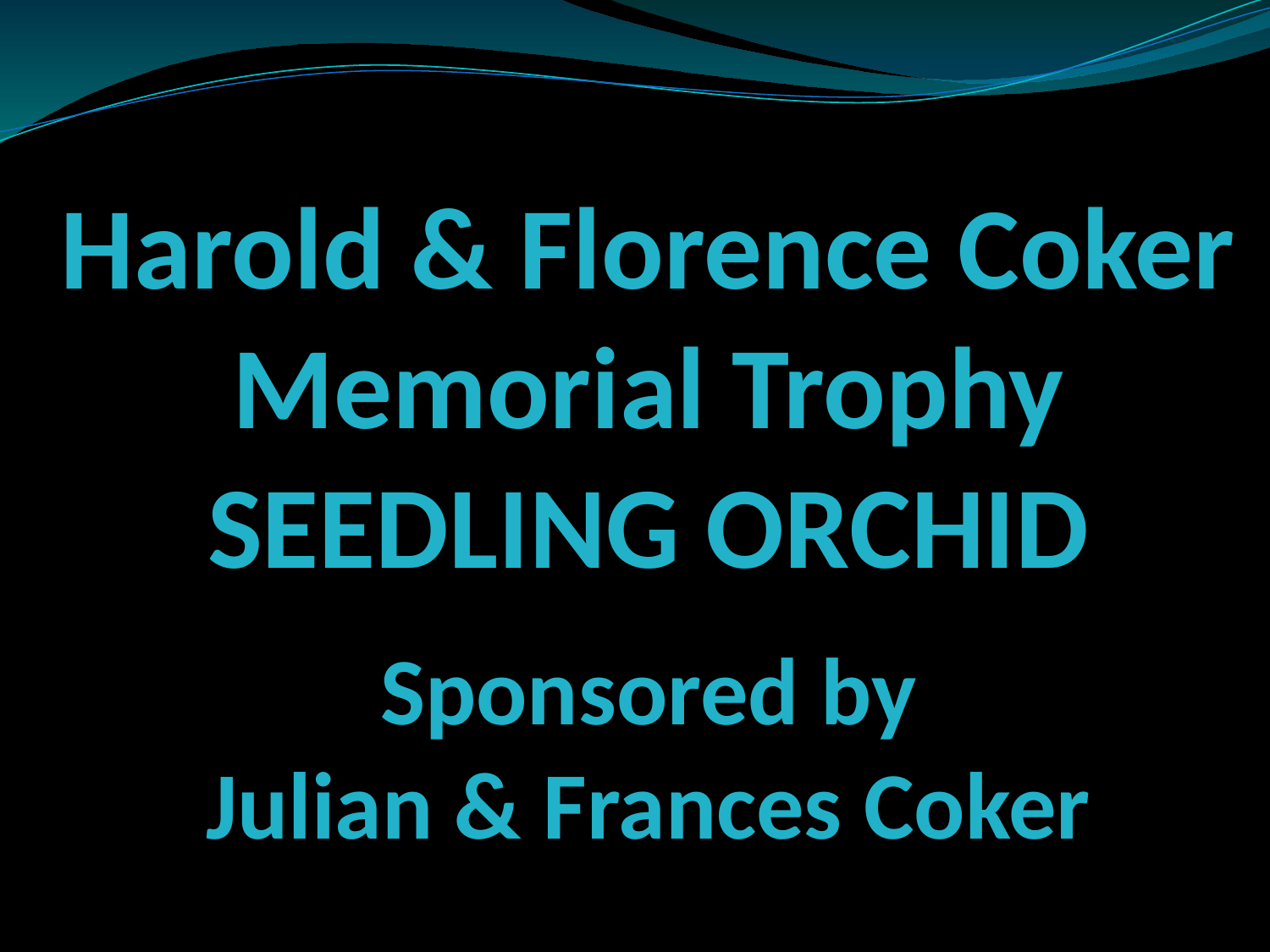

Harold & Florence Coker Memorial Trophy
SEEDLING ORCHID

Sponsored by
Julian & Frances Coker